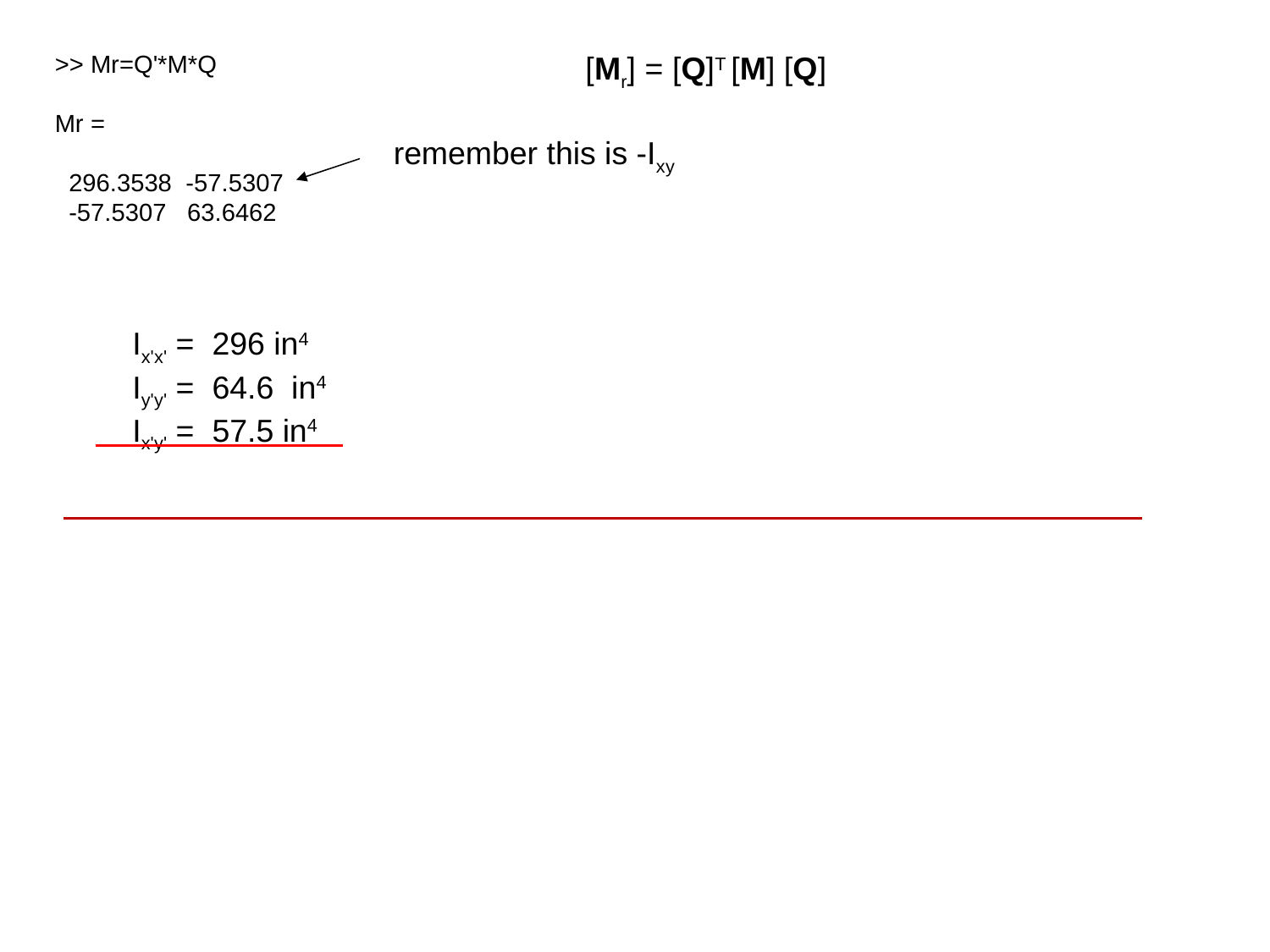

>> Mr=Q'*M*Q

Mr =

  296.3538  -57.5307
  -57.5307   63.6462
[Mr] = [Q]T [M] [Q]
remember this is -Ixy

Ix'x' =  296 in4
Iy'y' =  64.6  in4
Ix'y' =  57.5 in4